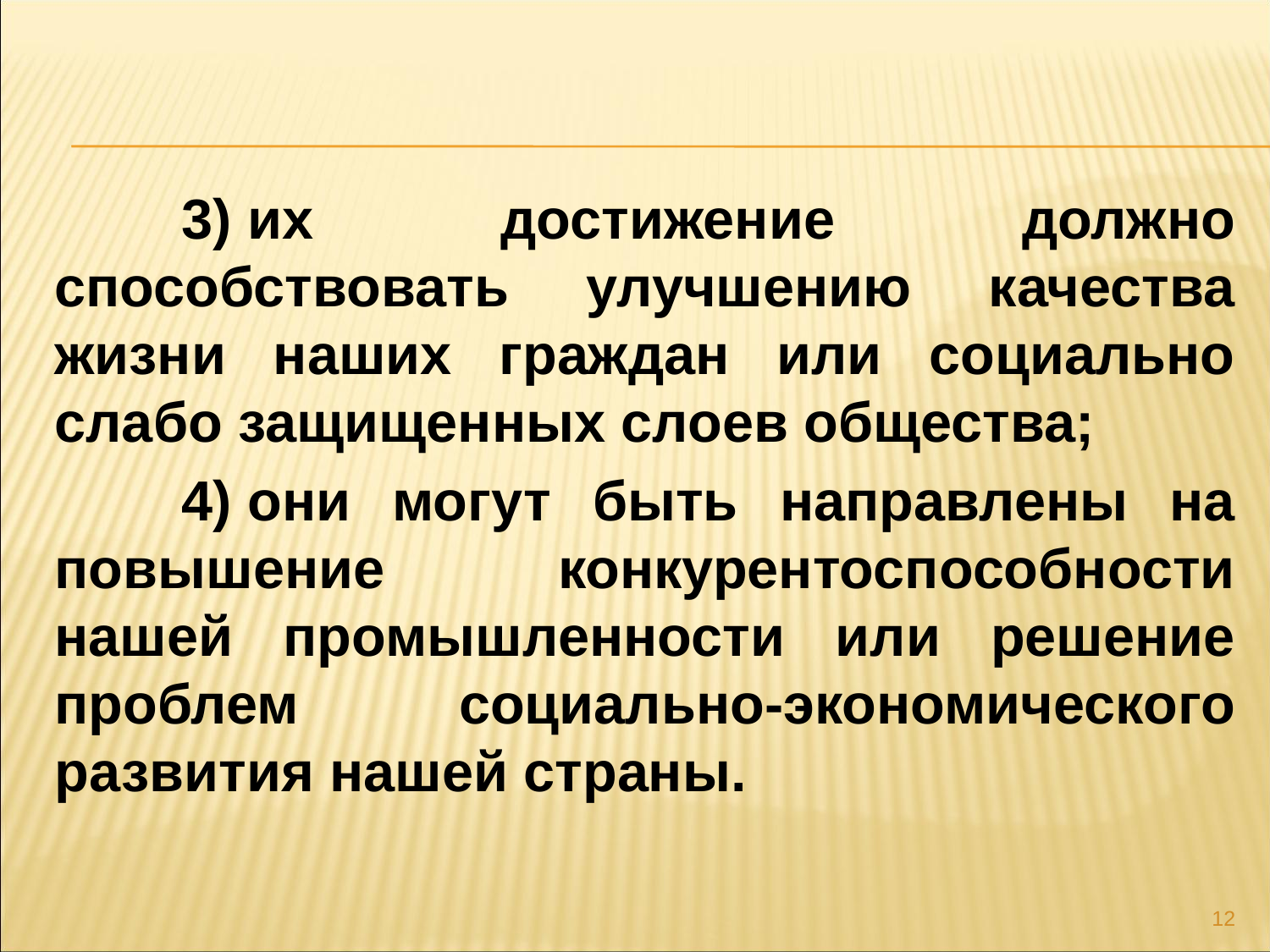

3) их достижение должно способствовать улучшению качества жизни наших граждан или социально слабо защищенных слоев общества;
	4) они могут быть направлены на повышение конкурентоспособности нашей промышленности или решение проблем социально-экономического развития нашей страны.

12